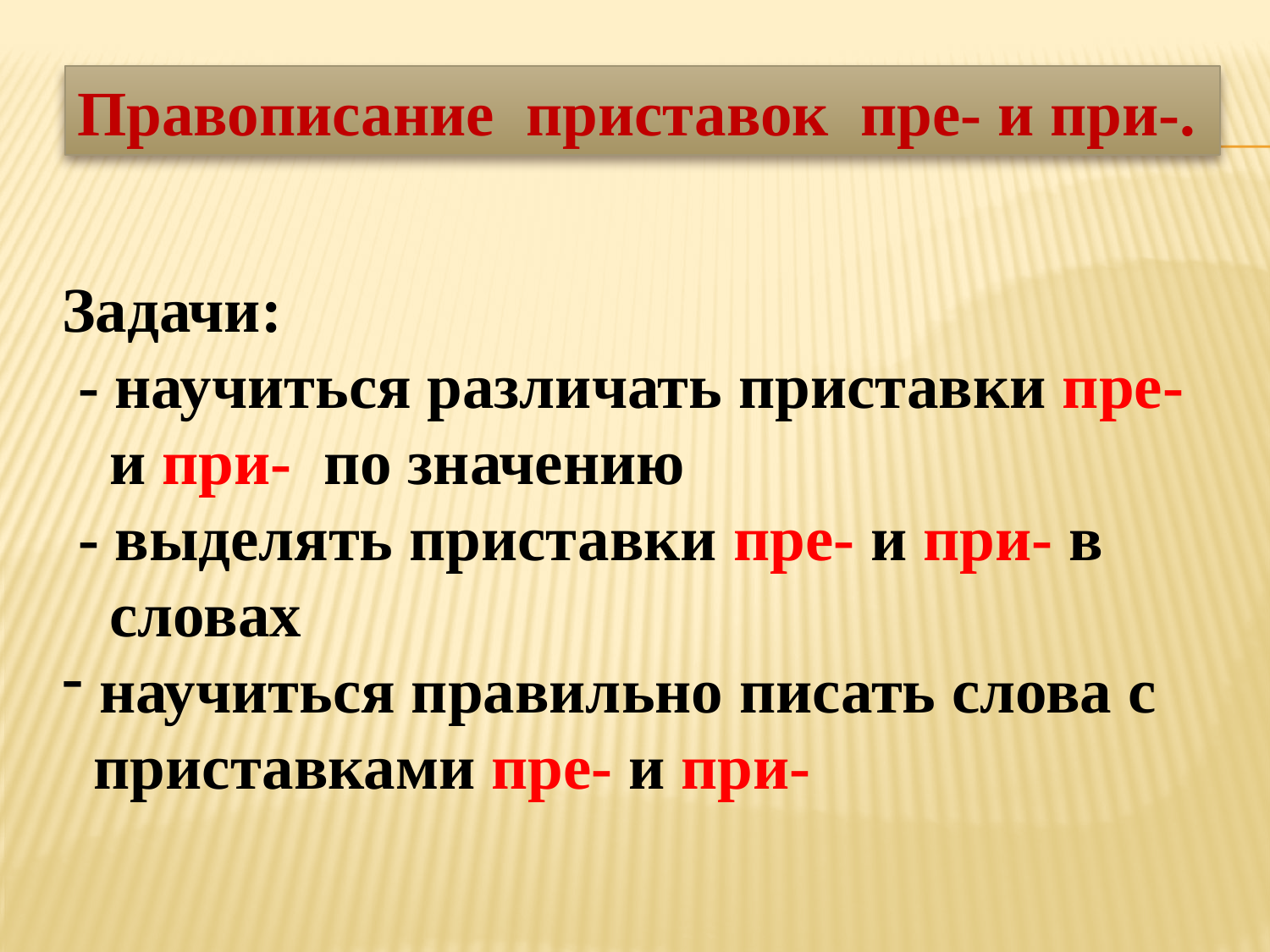

#
Правописание  приставок  пре- и при-.

Задачи:
 - научиться различать приставки пре-
   и при-  по значению
 - выделять приставки пре- и при- в
   словах
 научиться правильно писать слова с
  приставками пре- и при-